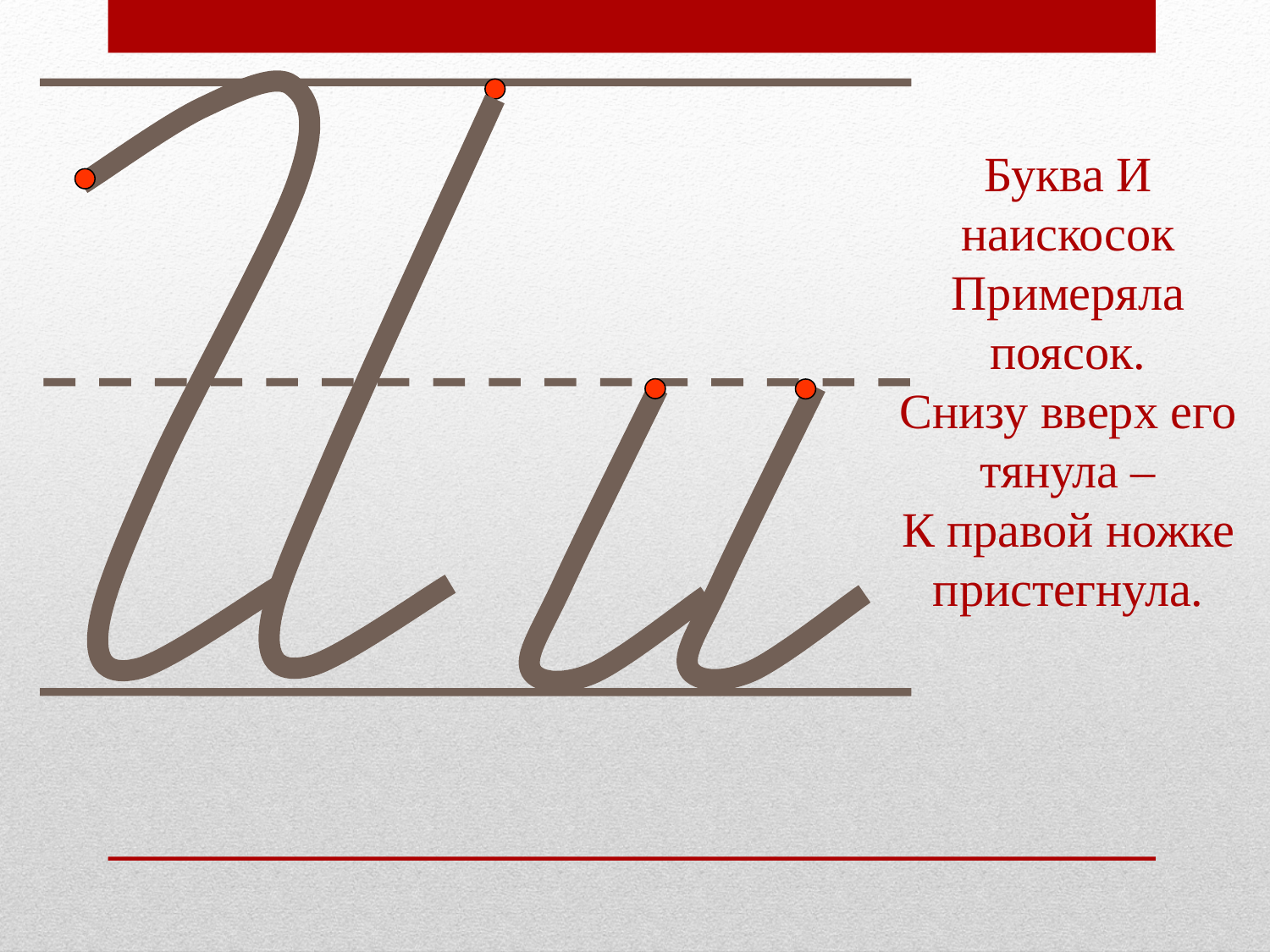

Буква И наискосок
Примеряла поясок.
Снизу вверх его тянула –
К правой ножке пристегнула.